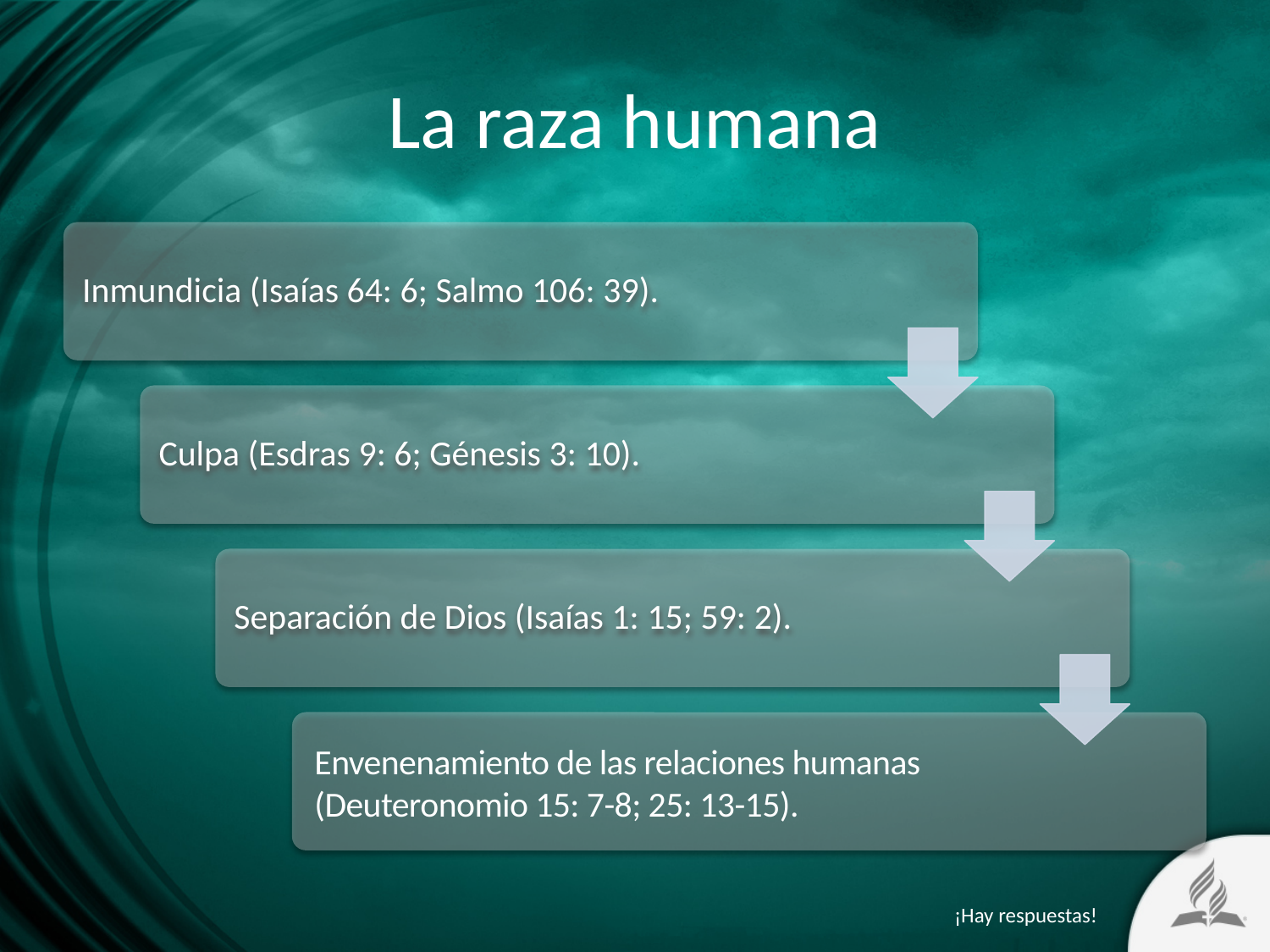

# La raza humana
Inmundicia (Isaías 64: 6; Salmo 106: 39).
Culpa (Esdras 9: 6; Génesis 3: 10).
Separación de Dios (Isaías 1: 15; 59: 2).

Envenenamiento de las relaciones humanas
(Deuteronomio 15: 7-8; 25: 13-15).
¡Hay respuestas!